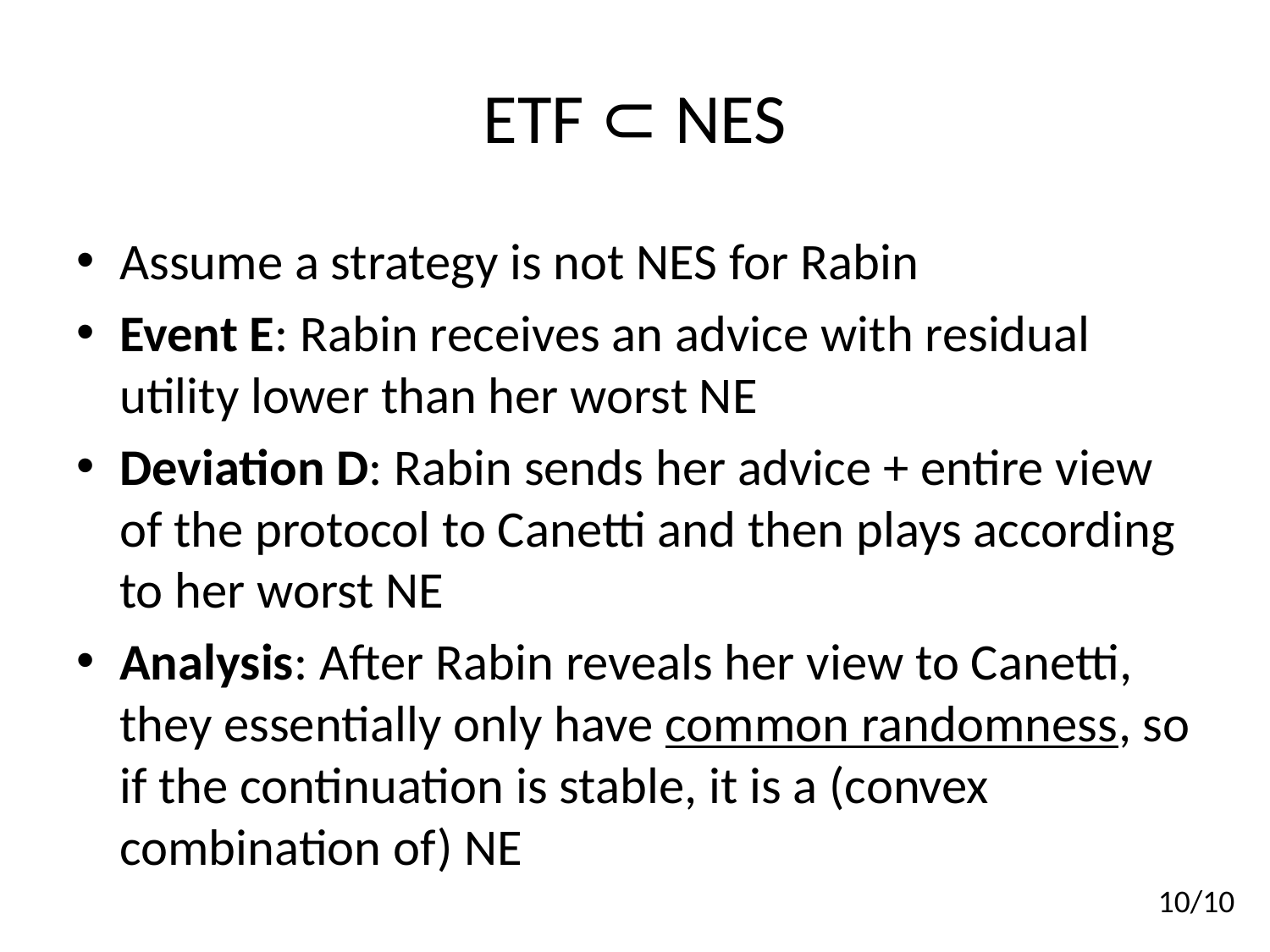

# ETF ⊂ NES
Assume a strategy is not NES for Rabin
Event E: Rabin receives an advice with residual utility lower than her worst NE
Deviation D: Rabin sends her advice + entire view of the protocol to Canetti and then plays according to her worst NE
Analysis: After Rabin reveals her view to Canetti, they essentially only have common randomness, so if the continuation is stable, it is a (convex combination of) NE
10/10